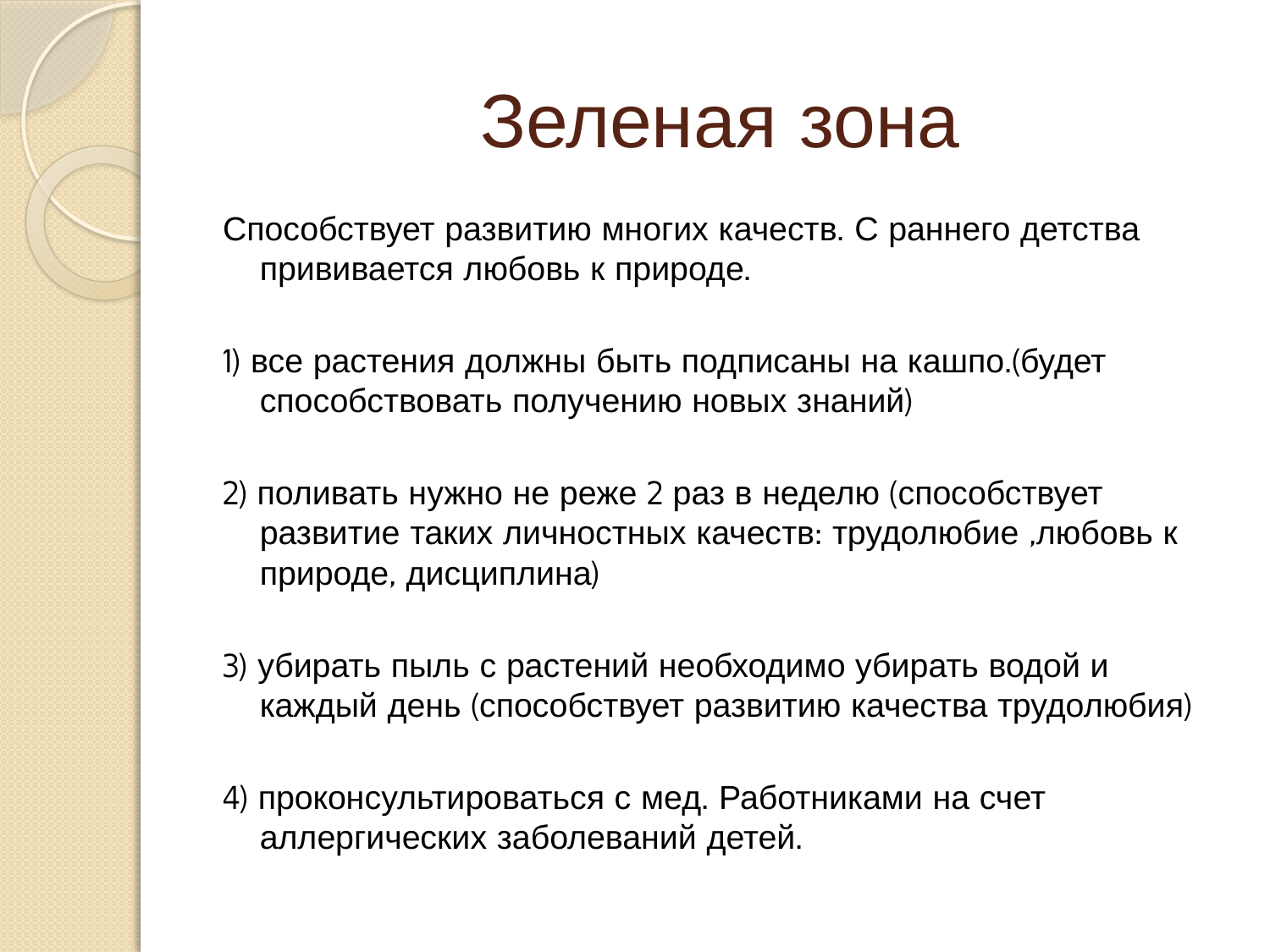

# Зеленая зона
Способствует развитию многих качеств. С раннего детства прививается любовь к природе.

1) все растения должны быть подписаны на кашпо.(будет способствовать получению новых знаний)

2) поливать нужно не реже 2 раз в неделю (способствует развитие таких личностных качеств: трудолюбие ,любовь к природе, дисциплина)

3) убирать пыль с растений необходимо убирать водой и каждый день (способствует развитию качества трудолюбия)

4) проконсультироваться с мед. Работниками на счет аллергических заболеваний детей.